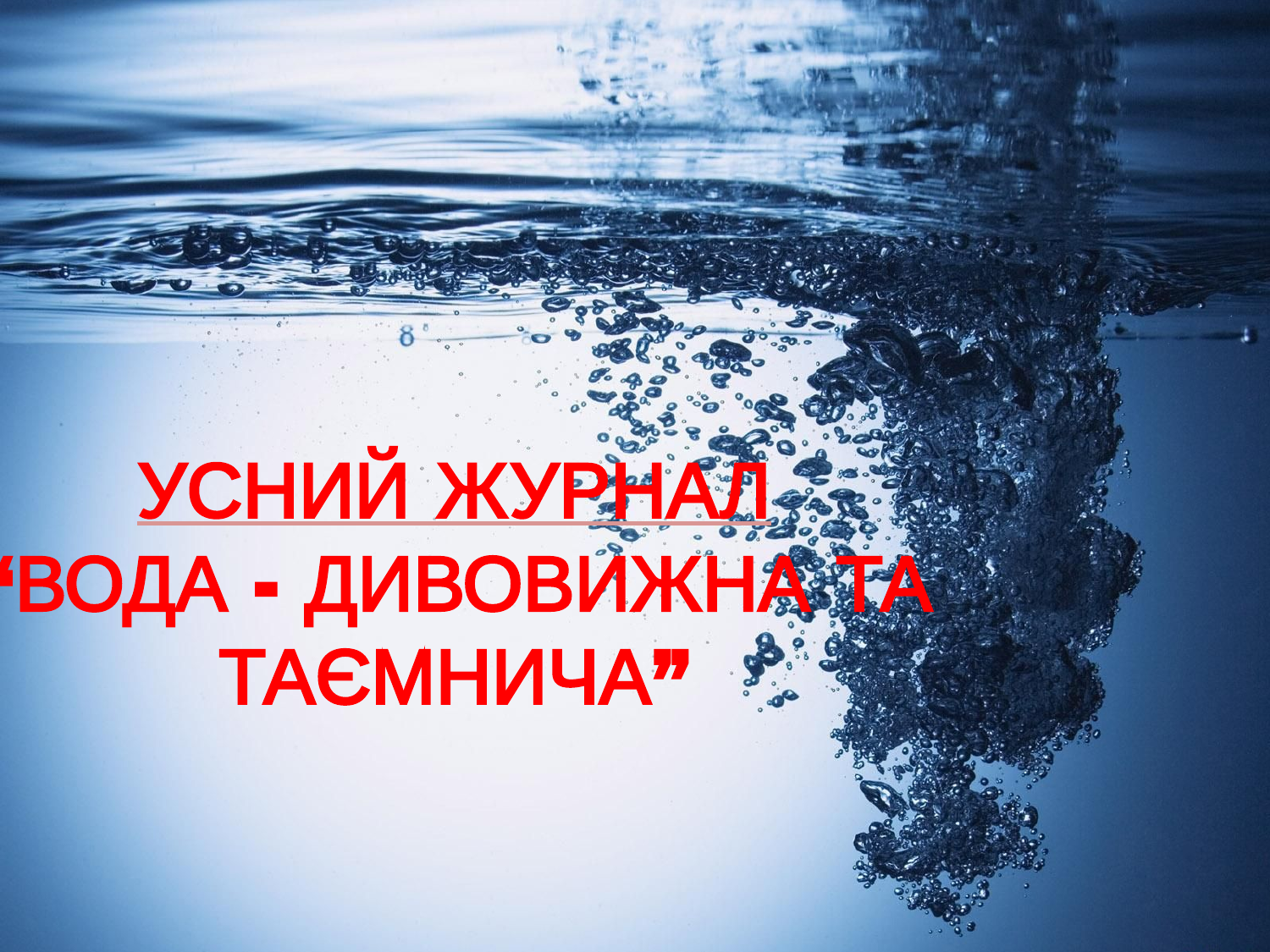

# Усний журнал “Вода - дивовижна та таємнича”